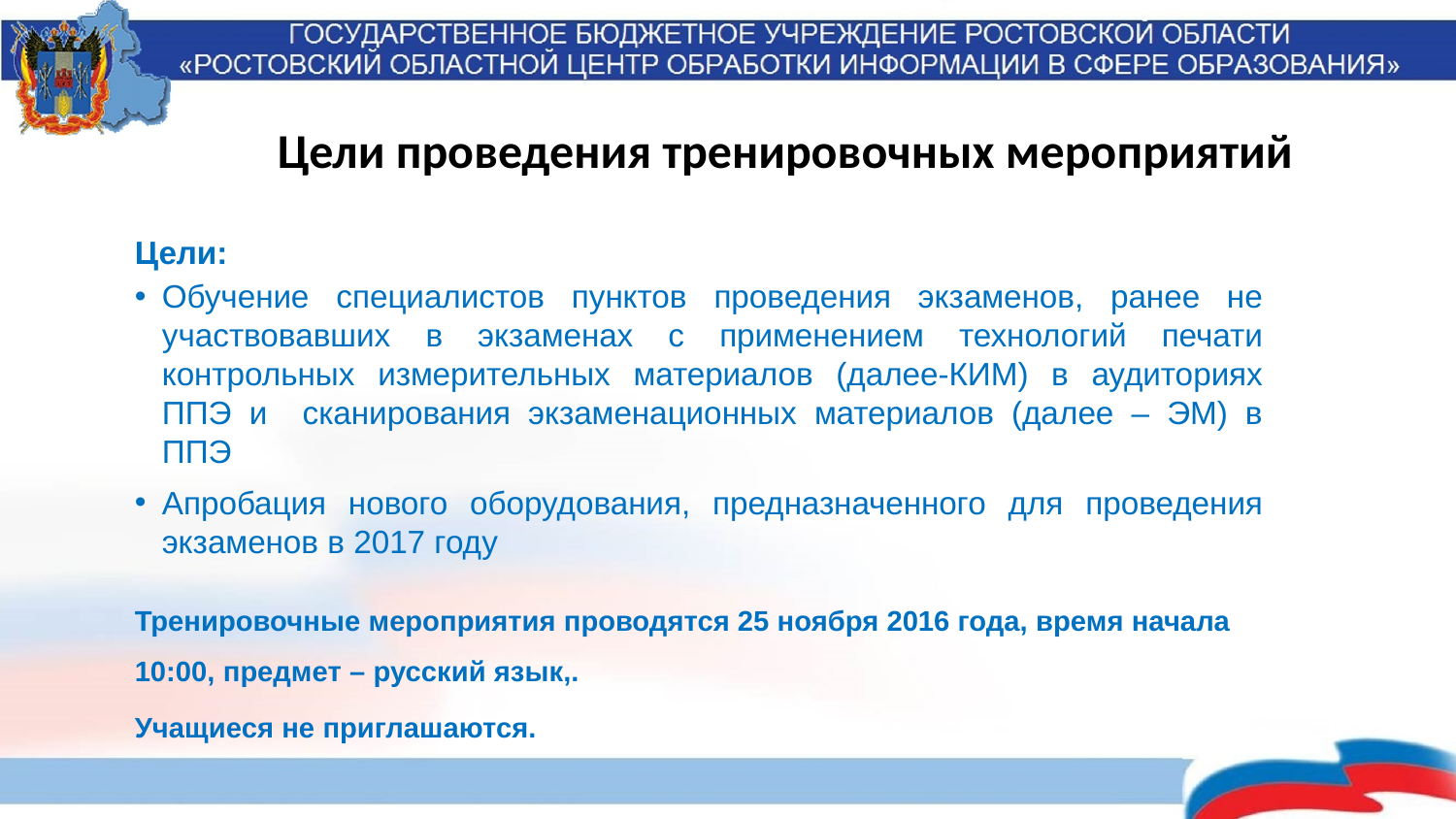

# Цели проведения тренировочных мероприятий
Цели:
Обучение специалистов пунктов проведения экзаменов, ранее не участвовавших в экзаменах с применением технологий печати контрольных измерительных материалов (далее-КИМ) в аудиториях ППЭ и  сканирования экзаменационных материалов (далее – ЭМ) в ППЭ
Апробация нового оборудования, предназначенного для проведения экзаменов в 2017 году

Тренировочные мероприятия проводятся 25 ноября 2016 года, время начала 10:00, предмет – русский язык,.
Учащиеся не приглашаются.